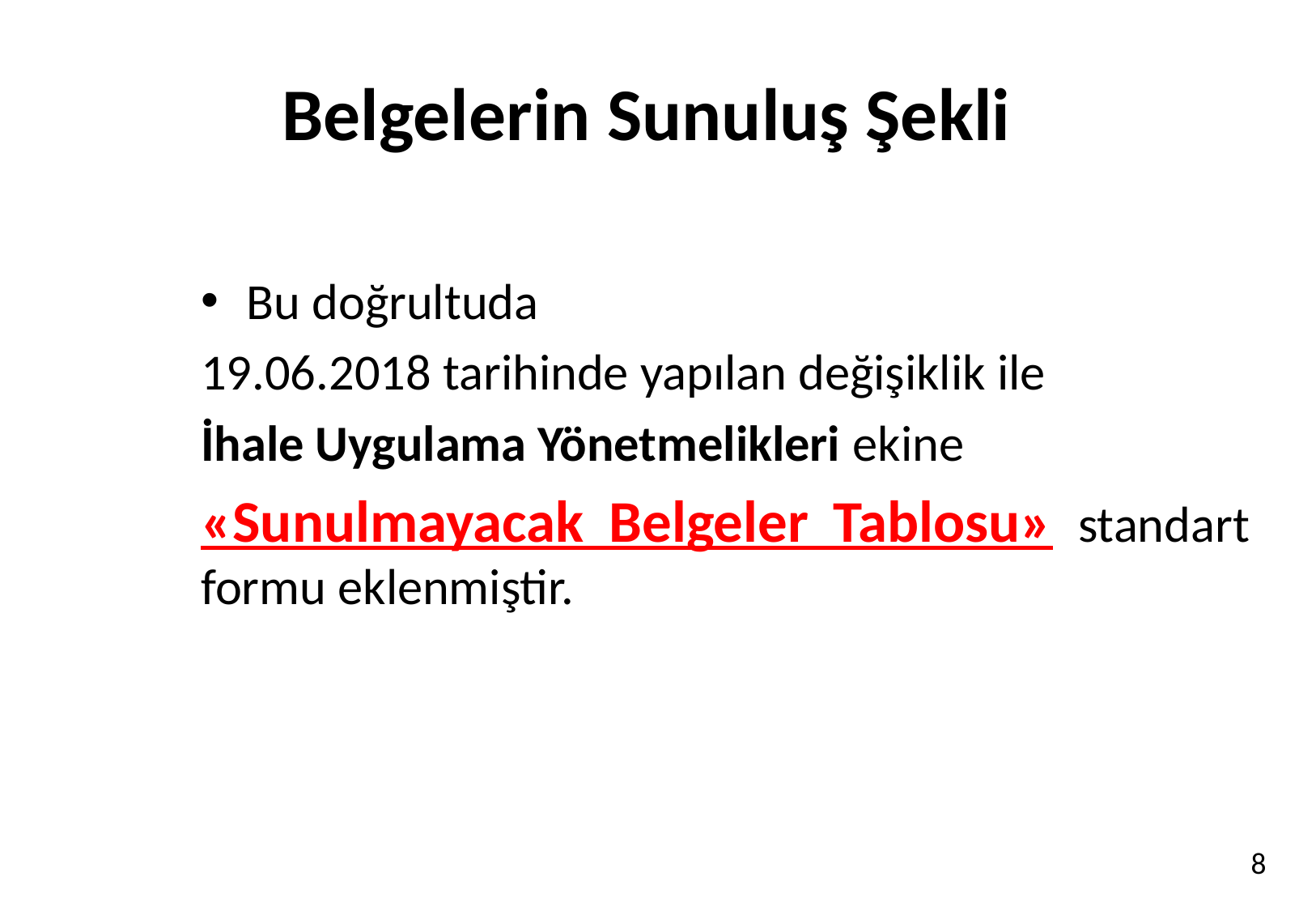

# Belgelerin Sunuluş Şekli
Bu doğrultuda
19.06.2018 tarihinde yapılan değişiklik ile
İhale Uygulama Yönetmelikleri ekine
«Sunulmayacak Belgeler Tablosu» standart formu eklenmiştir.
8